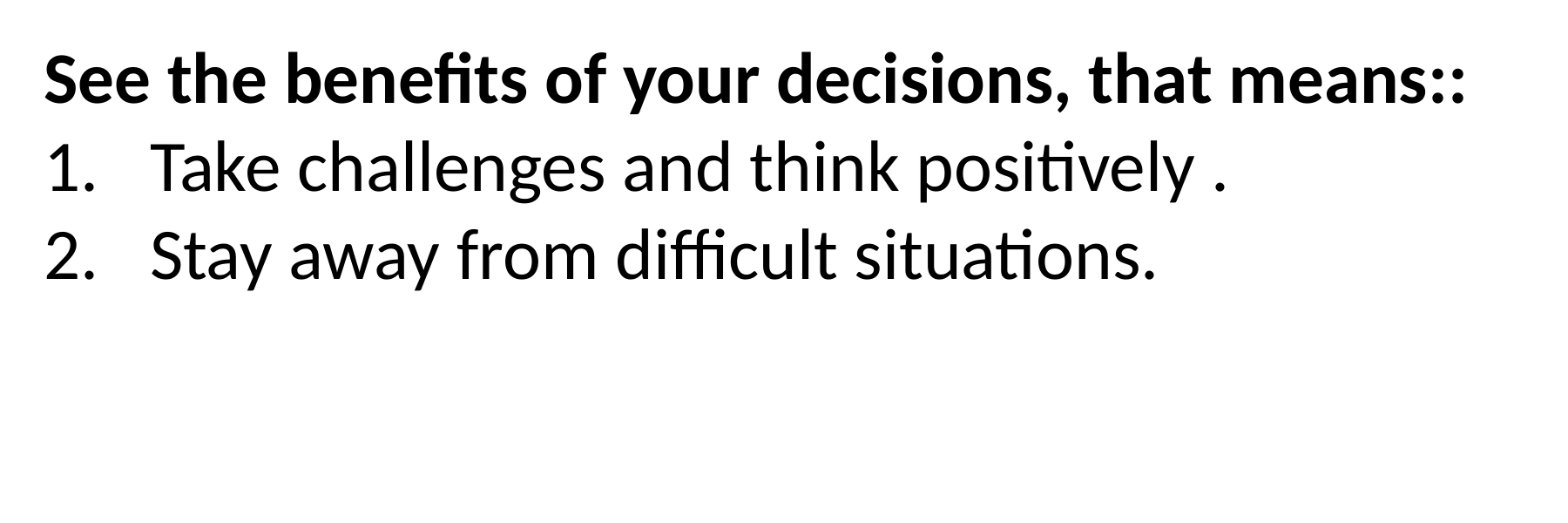

See the benefits of your decisions, that means::
Take challenges and think positively .
Stay away from difficult situations.